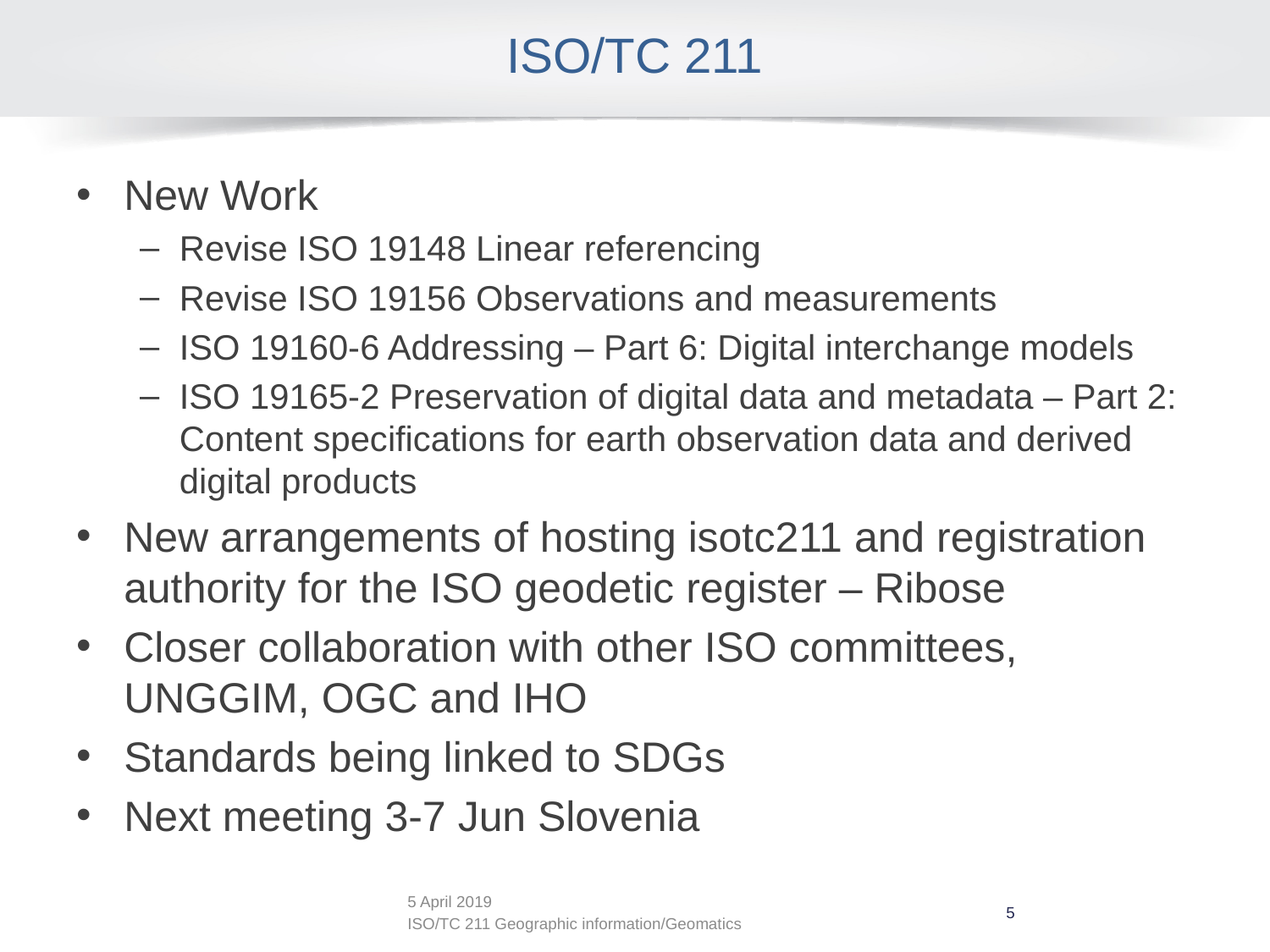

# ISO/TC 211
New Work
Revise ISO 19148 Linear referencing
Revise ISO 19156 Observations and measurements
ISO 19160-6 Addressing – Part 6: Digital interchange models
ISO 19165-2 Preservation of digital data and metadata – Part 2: Content specifications for earth observation data and derived digital products
New arrangements of hosting isotc211 and registration authority for the ISO geodetic register – Ribose
Closer collaboration with other ISO committees, UNGGIM, OGC and IHO
Standards being linked to SDGs
Next meeting 3-7 Jun Slovenia